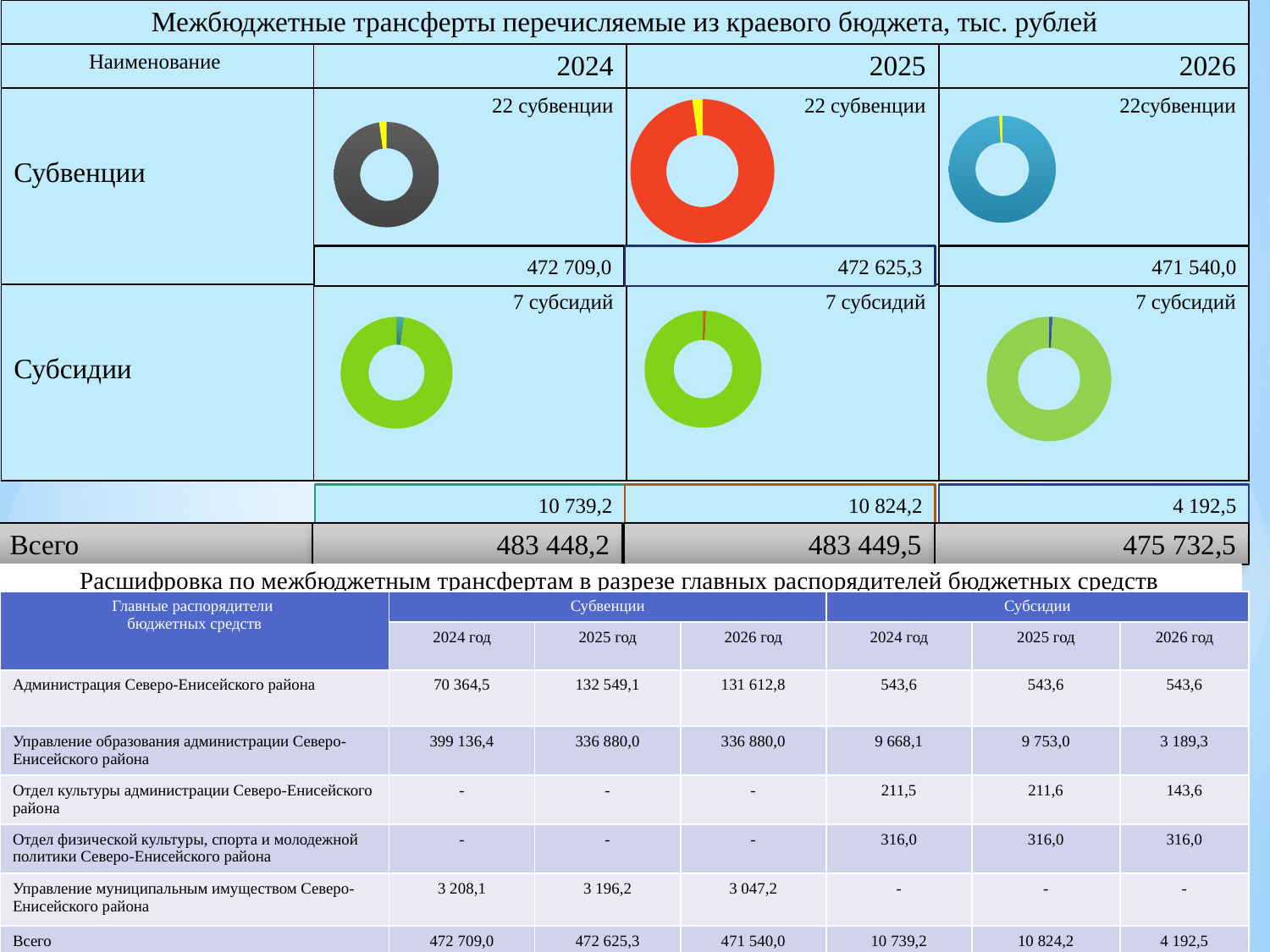

| Межбюджетные трансферты перечисляемые из краевого бюджета, тыс. рублей |  |  |  |
| --- | --- | --- | --- |
| Наименование | 2024 | 2025 | 2026 |
| Субвенции | 22 субвенции | 22 субвенции | 22субвенции |
| Субсидии | 7 субсидий | 7 субсидий | 7 субсидий |

### Chart

| Category | Продажи |
|---|---|
| субвенции | 472625.3 |
| субсидии | 10824.2 |

### Chart

| Category | Продажи |
|---|---|
| субвенции | 472709.0 |
| субсидии | 10739.2 |

### Chart

| Category | Столбец1 |
|---|---|
| субвенции | 471540.0 |
| субсидии | 4192.5 |
472 709,0
472 625,3
471 540,0

### Chart

| Category | Продажи |
|---|---|
| субсидии | 4012.8 |
| субвенции | 434423.4 |

### Chart

| Category | Продажи |
|---|---|
| субсидии | 4192.5 |
| субвенции | 478540.0 |

### Chart

| Category | Продажи |
|---|---|
| субсидии | 10739.2 |
| субвенции | 472709.0 |
4 192,5
10 739,2
10 824,2
Всего
483 448,2
475 732,5
483 449,5
Расшифровка по межбюджетным трансфертам в разрезе главных распорядителей бюджетных средств
| Главные распорядители бюджетных средств | Субвенции |  |  | Субсидии |  |  |
| --- | --- | --- | --- | --- | --- | --- |
|  | 2024 год | 2025 год | 2026 год | 2024 год | 2025 год | 2026 год |
| Администрация Северо-Енисейского района | 70 364,5 | 132 549,1 | 131 612,8 | 543,6 | 543,6 | 543,6 |
| Управление образования администрации Северо-Енисейского района | 399 136,4 | 336 880,0 | 336 880,0 | 9 668,1 | 9 753,0 | 3 189,3 |
| Отдел культуры администрации Северо-Енисейского района | - | - | - | 211,5 | 211,6 | 143,6 |
| Отдел физической культуры, спорта и молодежной политики Северо-Енисейского района | - | - | - | 316,0 | 316,0 | 316,0 |
| Управление муниципальным имуществом Северо-Енисейского района | 3 208,1 | 3 196,2 | 3 047,2 | - | - | - |
| Всего | 472 709,0 | 472 625,3 | 471 540,0 | 10 739,2 | 10 824,2 | 4 192,5 |